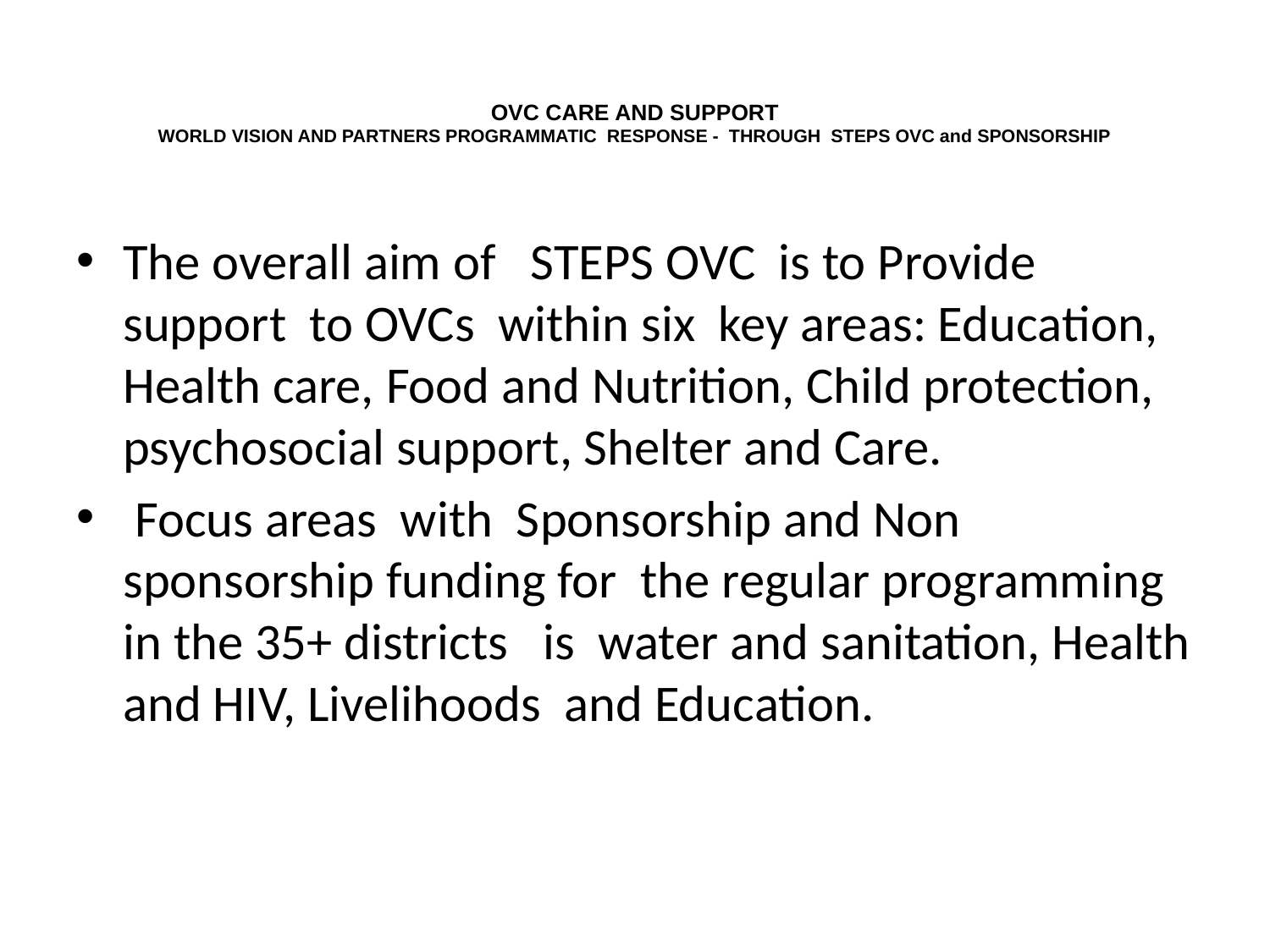

# OVC CARE AND SUPPORT WORLD VISION AND PARTNERS PROGRAMMATIC  RESPONSE -  THROUGH  STEPS OVC and SPONSORSHIP
The overall aim of   STEPS OVC  is to Provide  support  to OVCs  within six  key areas: Education, Health care, Food and Nutrition, Child protection, psychosocial support, Shelter and Care.
 Focus areas  with  Sponsorship and Non sponsorship funding for  the regular programming   in the 35+ districts   is  water and sanitation, Health and HIV, Livelihoods  and Education.